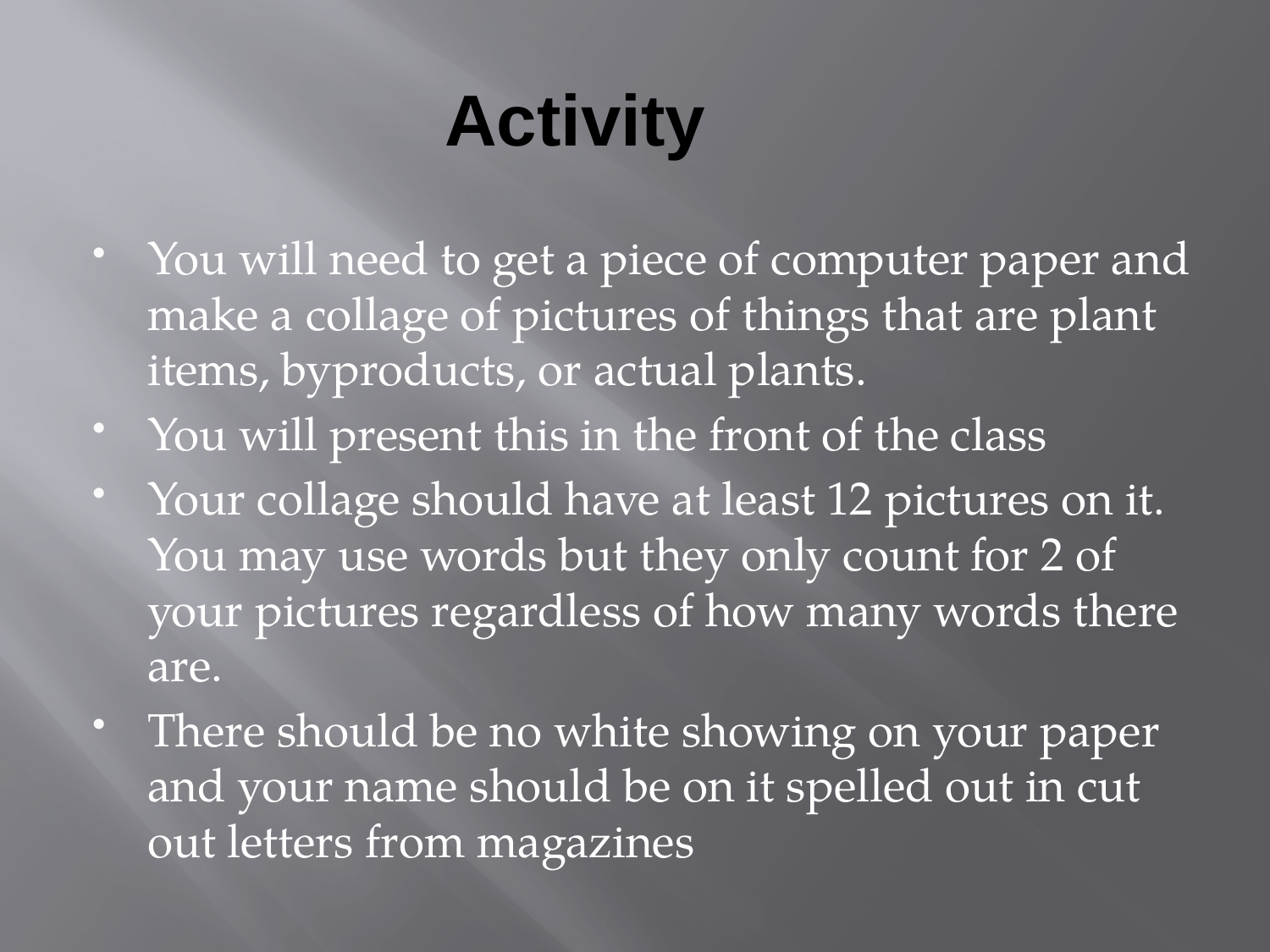

# Activity
You will need to get a piece of computer paper and make a collage of pictures of things that are plant items, byproducts, or actual plants.
You will present this in the front of the class
Your collage should have at least 12 pictures on it. You may use words but they only count for 2 of your pictures regardless of how many words there are.
There should be no white showing on your paper and your name should be on it spelled out in cut out letters from magazines